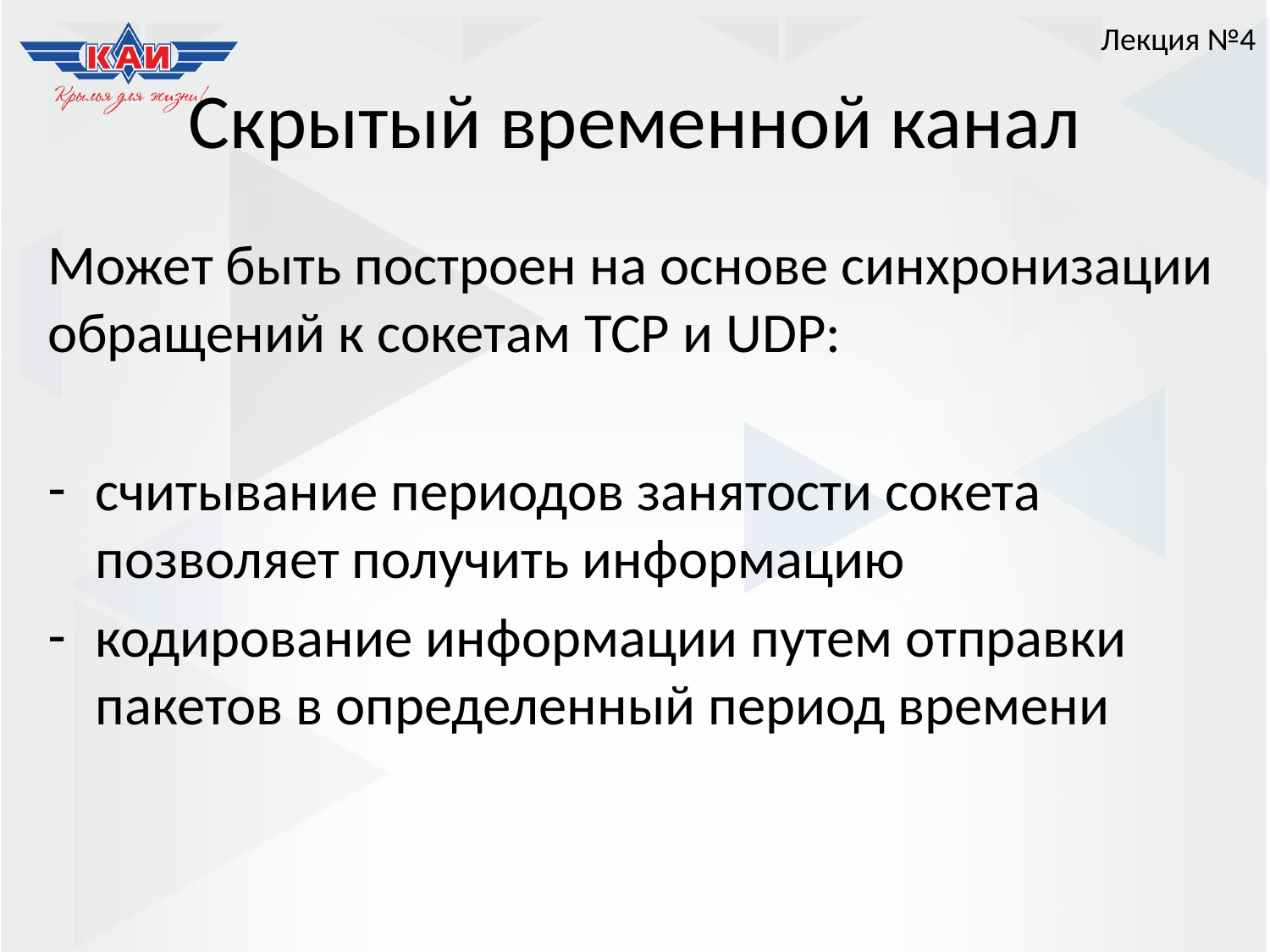

Лекция №4
# Скрытый временной канал
Может быть построен на основе синхронизации обращений к сокетам TCP и UDP:

считывание периодов занятости сокета позволяет получить информацию
кодирование информации путем отправки пакетов в определенный период времени